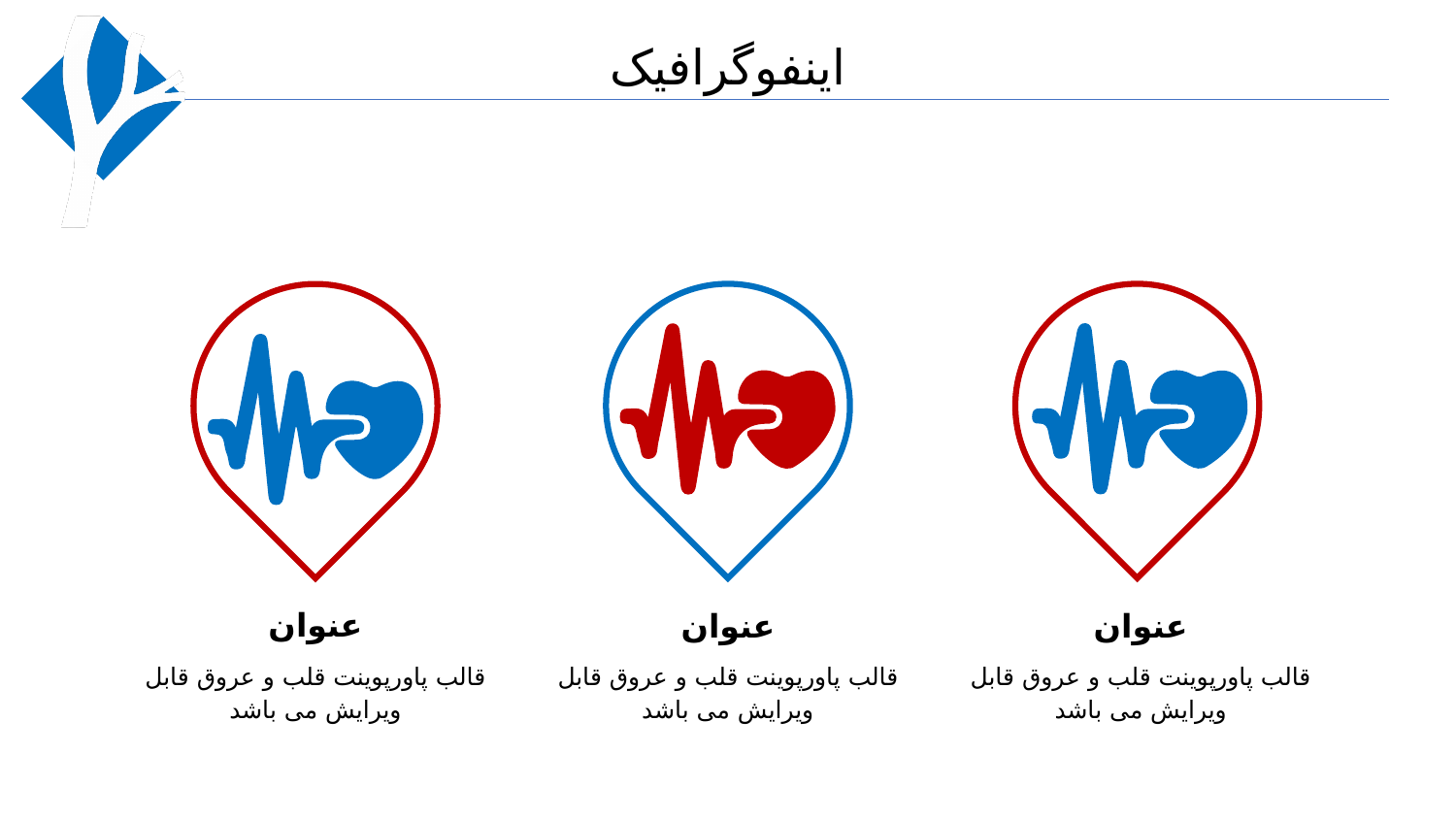

# اینفوگرافیک

عنوان
عنوان
عنوان
قالب پاورپوینت قلب و عروق قابل ویرایش می باشد
قالب پاورپوینت قلب و عروق قابل ویرایش می باشد
قالب پاورپوینت قلب و عروق قابل ویرایش می باشد